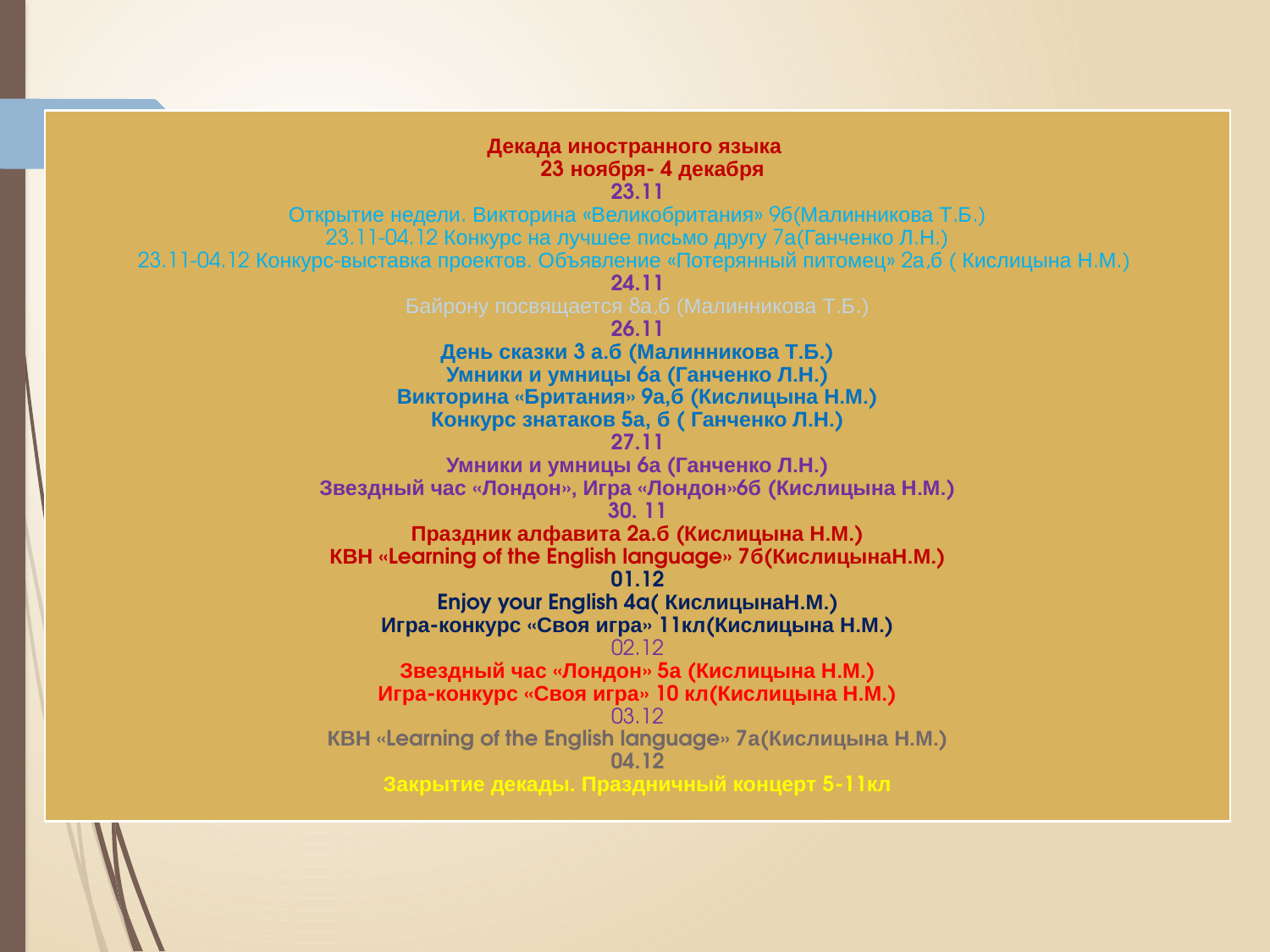

Декада иностранного языка
     23 ноября- 4 декабря
23.11
Открытие недели. Викторина «Великобритания» 9б(Малинникова Т.Б.)
23.11-04.12 Конкурс на лучшее письмо другу 7а(Ганченко Л.Н.)
23.11-04.12 Конкурс-выставка проектов. Объявление «Потерянный питомец» 2а,б ( Кислицына Н.М.)
24.11
Байрону посвящается 8а,б (Малинникова Т.Б.)
26.11
День сказки 3 а.б (Малинникова Т.Б.)
Умники и умницы 6а (Ганченко Л.Н.)
Викторина «Британия» 9а,б (Кислицына Н.М.)
Конкурс знатаков 5а, б ( Ганченко Л.Н.)
27.11
Умники и умницы 6а (Ганченко Л.Н.)
Звездный час «Лондон», Игра «Лондон»6б (Кислицына Н.М.)
30. 11
Праздник алфавита 2а.б (Кислицына Н.М.)
КВН «Learning of the English language» 7б(КислицынаН.М.)
01.12
Enjoy your English 4a( КислицынаН.М.)
Игра-конкурс «Своя игра» 11кл(Кислицына Н.М.)
02.12
Звездный час «Лондон» 5а (Кислицына Н.М.)
Игра-конкурс «Своя игра» 10 кл(Кислицына Н.М.)
03.12
КВН «Learning of the English language» 7а(Кислицына Н.М.)
04.12
Закрытие декады. Праздничный концерт 5-11кл